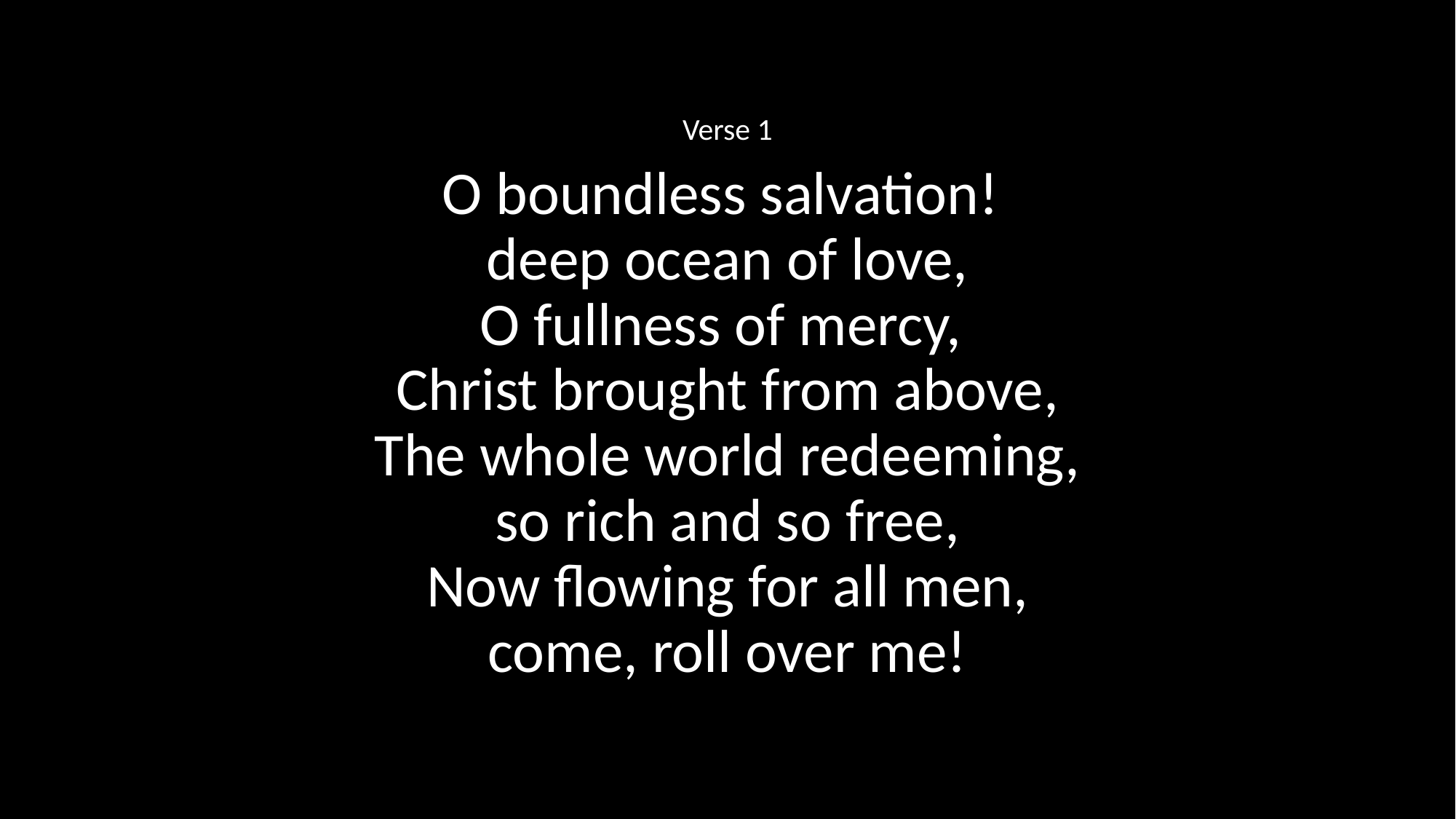

Verse 1
O boundless salvation!
deep ocean of love,
O fullness of mercy,
Christ brought from above,
The whole world redeeming,
so rich and so free,
Now flowing for all men,
come, roll over me!